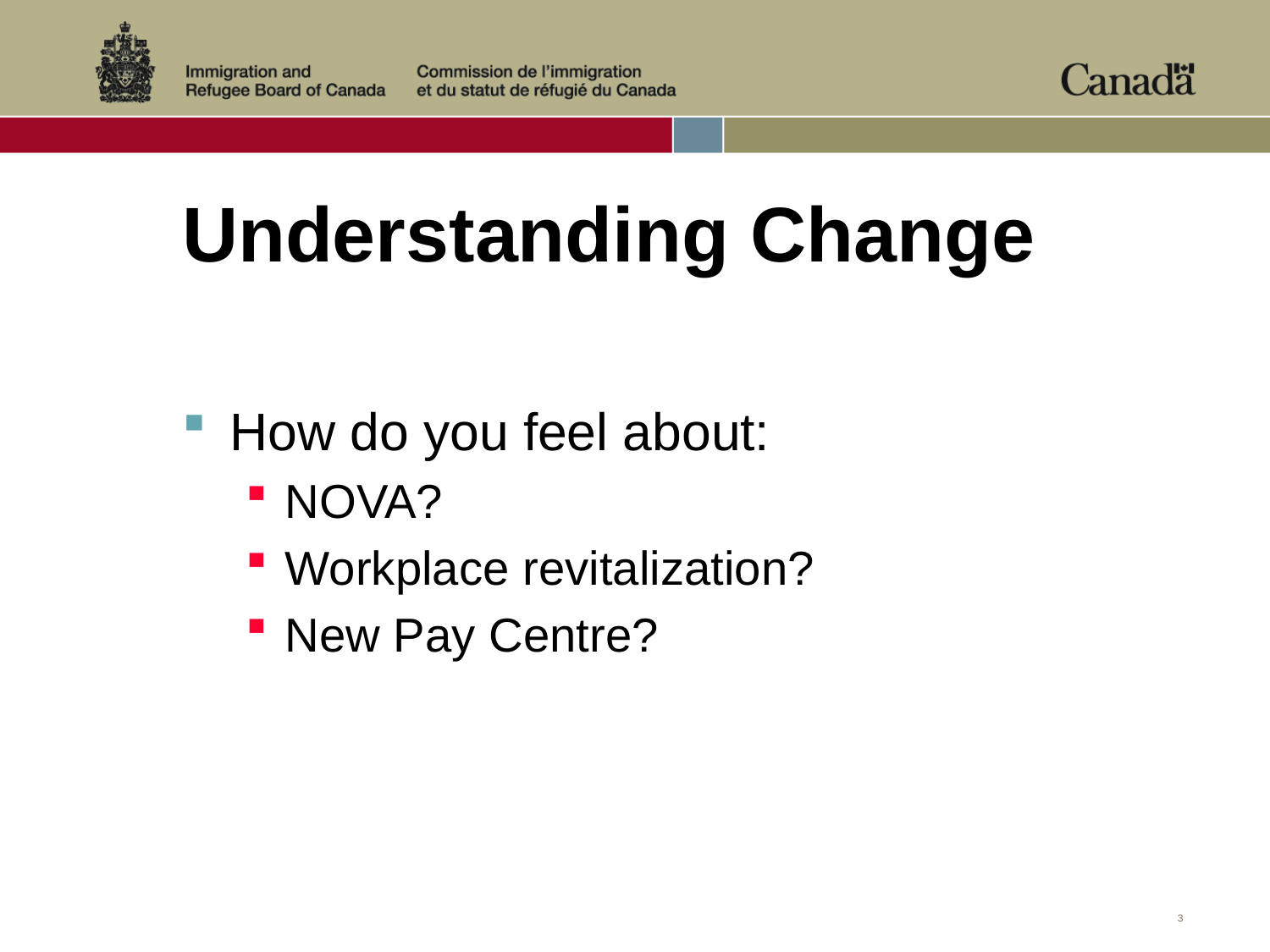

# Understanding Change
How do you feel about:
NOVA?
Workplace revitalization?
New Pay Centre?

3